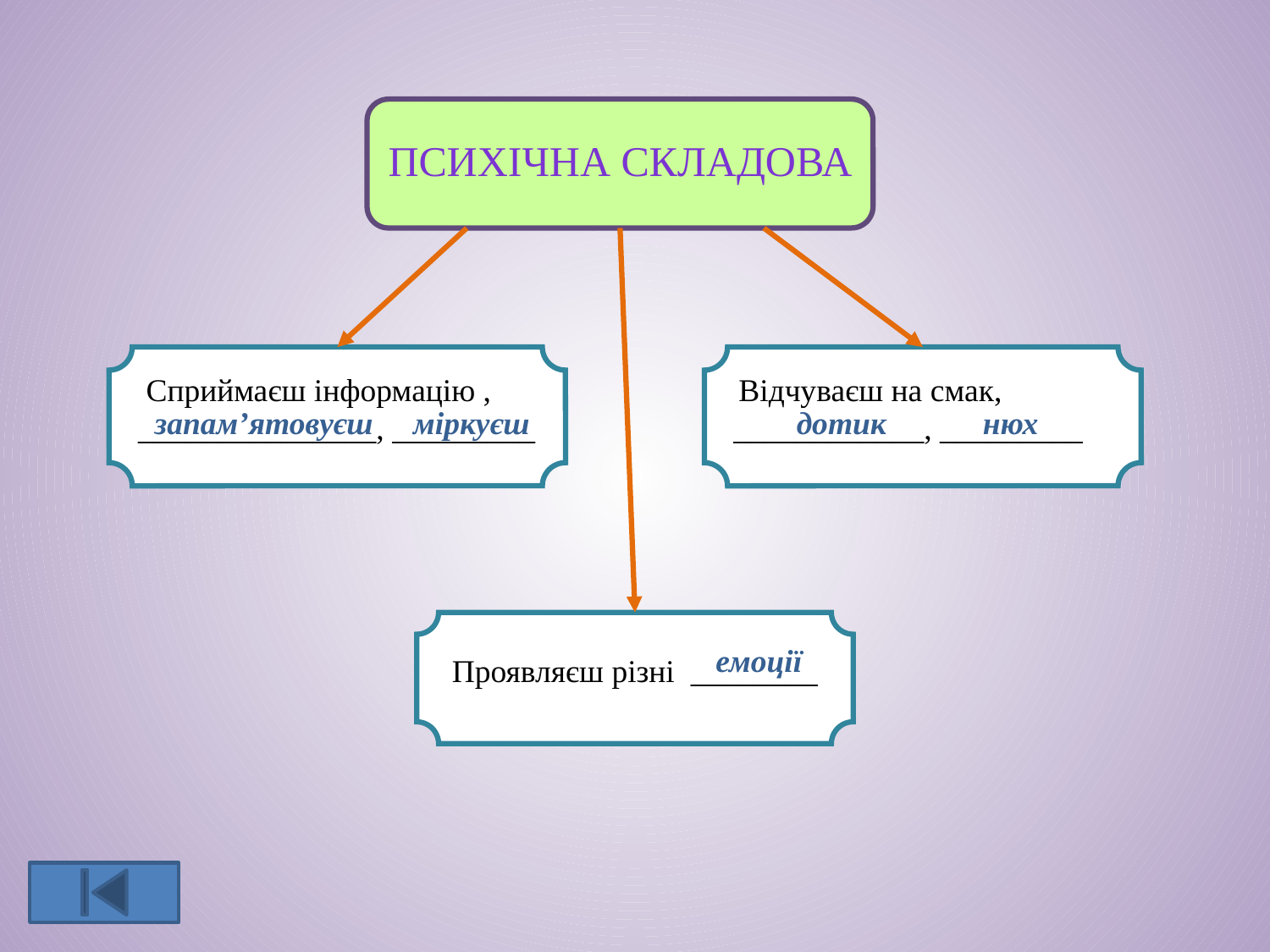

Психічна складова
 Сприймаєш інформацію , _______________, _________

 Відчуваєш на смак, ____________, _________
запам’ятовуєш     міркуєш
дотик            нюх

Проявляєш різні  ________

емоції